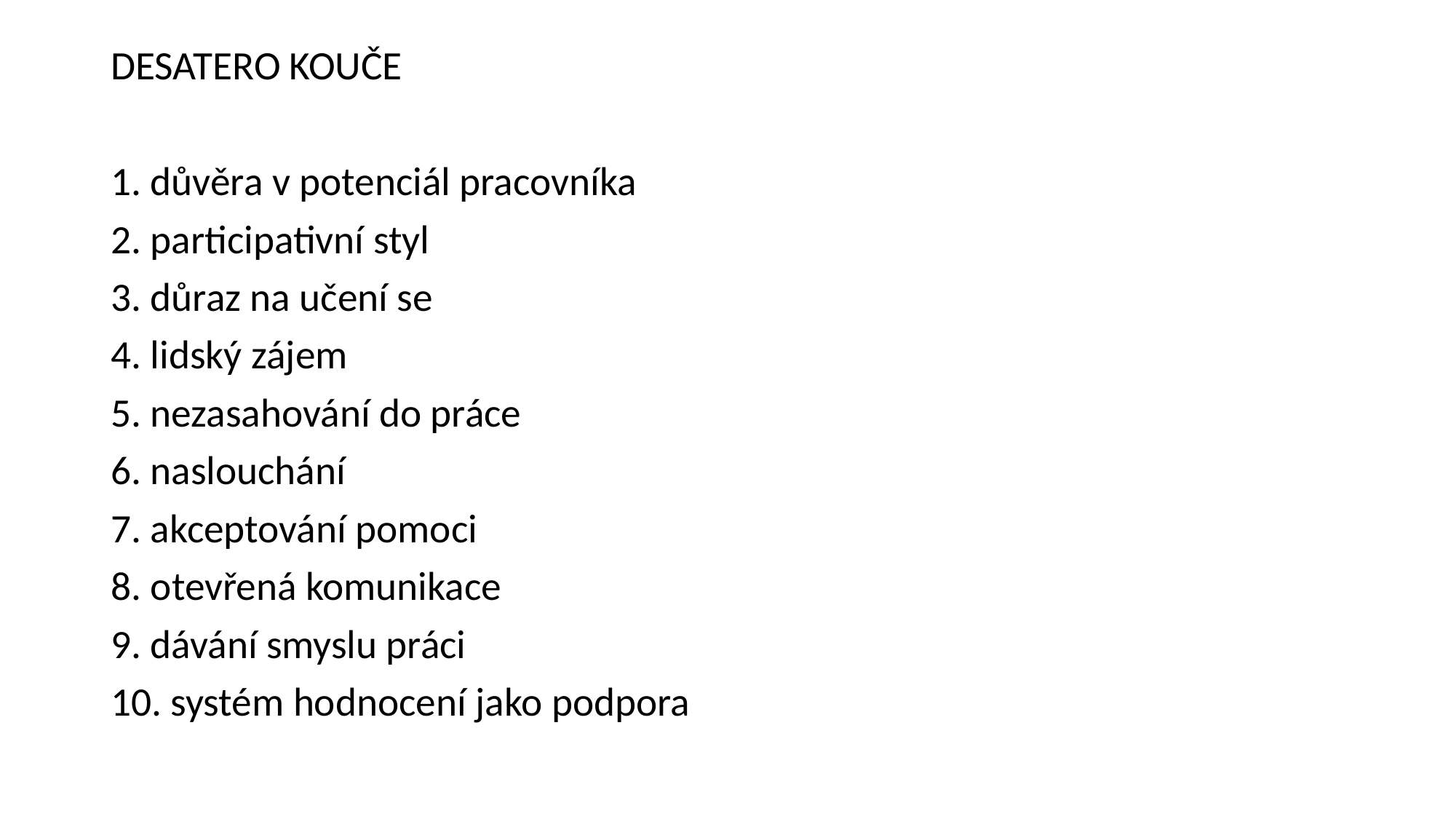

DESATERO KOUČE

1. důvěra v potenciál pracovníka
2. participativní styl
3. důraz na učení se
4. lidský zájem
5. nezasahování do práce
6. naslouchání
7. akceptování pomoci
8. otevřená komunikace
9. dávání smyslu práci
10. systém hodnocení jako podpora